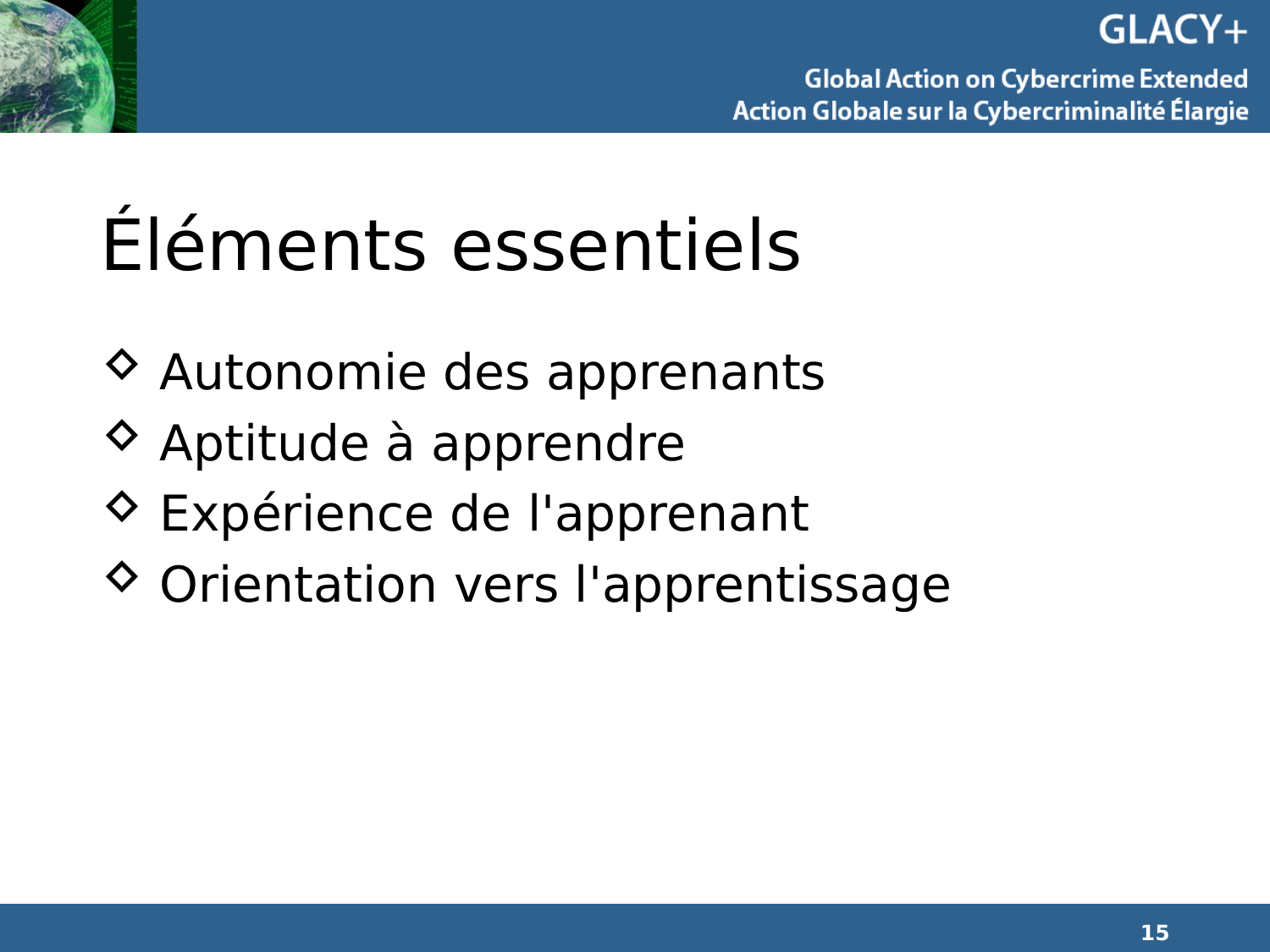

# Éléments essentiels
 Autonomie des apprenants
 Aptitude à apprendre
 Expérience de l'apprenant
 Orientation vers l'apprentissage
15